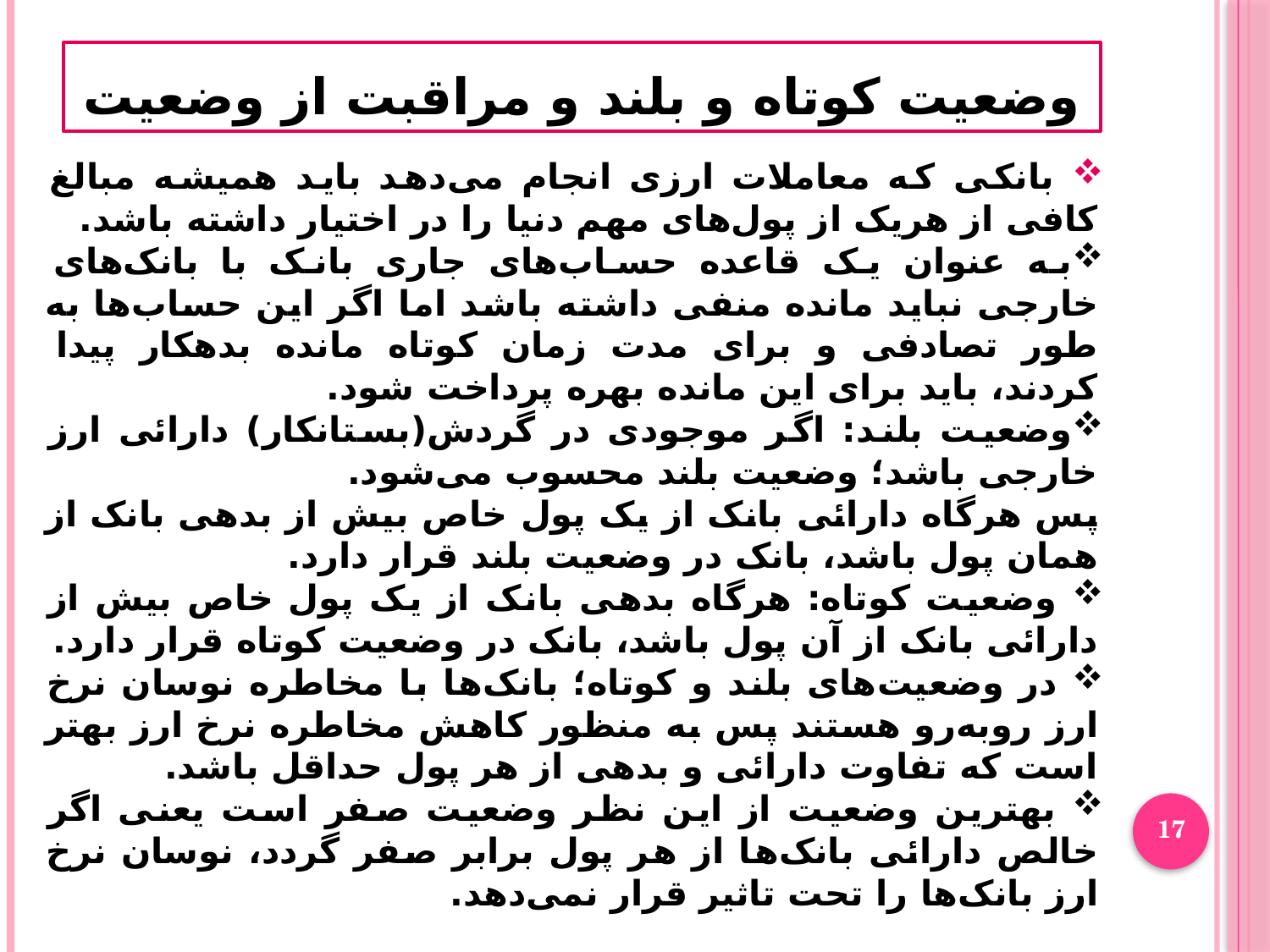

وضعیت کوتاه و بلند و مراقبت از وضعیت
 بانکی که معاملات ارزی انجام می‌دهد باید همیشه مبالغ کافی از هریک از پول‌های مهم دنیا را در اختیار داشته باشد.
به عنوان یک قاعده حساب‌های جاری بانک با بانک‌های خارجی نباید مانده منفی داشته باشد اما اگر این حساب‌ها به طور تصادفی و برای مدت زمان کوتاه مانده بدهکار پیدا کردند، باید برای این مانده بهره پرداخت شود.
وضعیت بلند: اگر موجودی در گردش(بستانکار) دارائی ارز خارجی باشد؛ وضعیت بلند محسوب می‌شود.
پس هرگاه دارائی بانک از یک پول خاص بیش از بدهی بانک از همان پول باشد، بانک در وضعیت بلند قرار دارد.
 وضعیت کوتاه: هرگاه بدهی بانک از یک پول خاص بیش از دارائی بانک از آن پول باشد، بانک در وضعیت کوتاه قرار دارد.
 در وضعیت‌های بلند و کوتاه؛ بانک‌ها با مخاطره نوسان نرخ ارز روبه‌رو هستند پس به منظور کاهش مخاطره نرخ ارز بهتر است که تفاوت دارائی و بدهی از هر پول حداقل باشد.
 بهترین وضعیت از این نظر وضعیت صفر است یعنی اگر خالص دارائی بانک‌ها از هر پول برابر صفر گردد، نوسان نرخ ارز بانک‌ها را تحت تاثیر قرار نمی‌دهد.

17